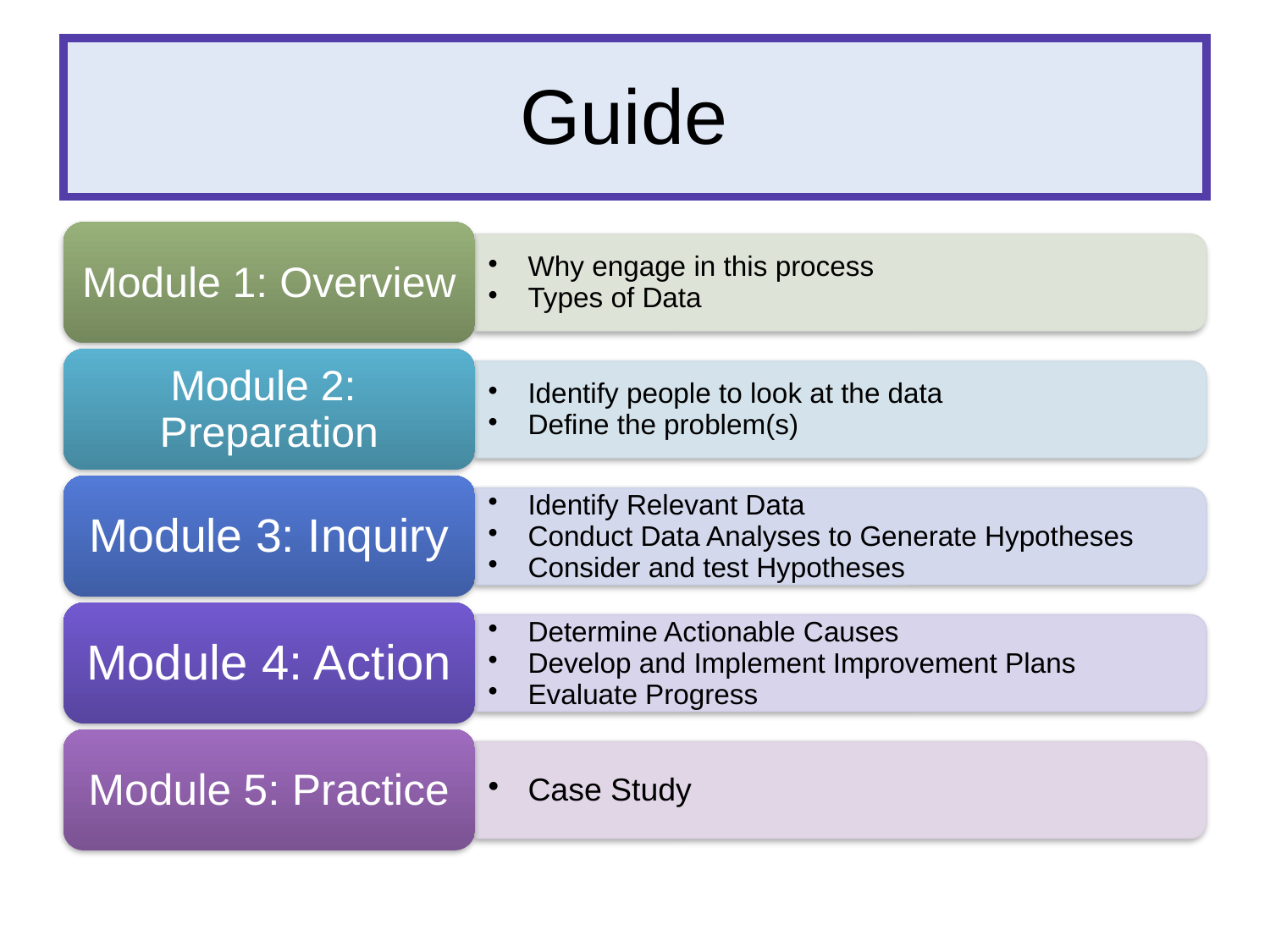

# Guide
Module 1: Overview
Why engage in this process
Types of Data
Module 2:  Preparation
Identify people to look at the data
Define the problem(s)
Module 3: Inquiry
Identify Relevant Data
Conduct Data Analyses to Generate Hypotheses
Consider and test Hypotheses
Module 4: Action
Determine Actionable Causes
Develop and Implement Improvement Plans
Evaluate Progress
Module 5: Practice
Case Study